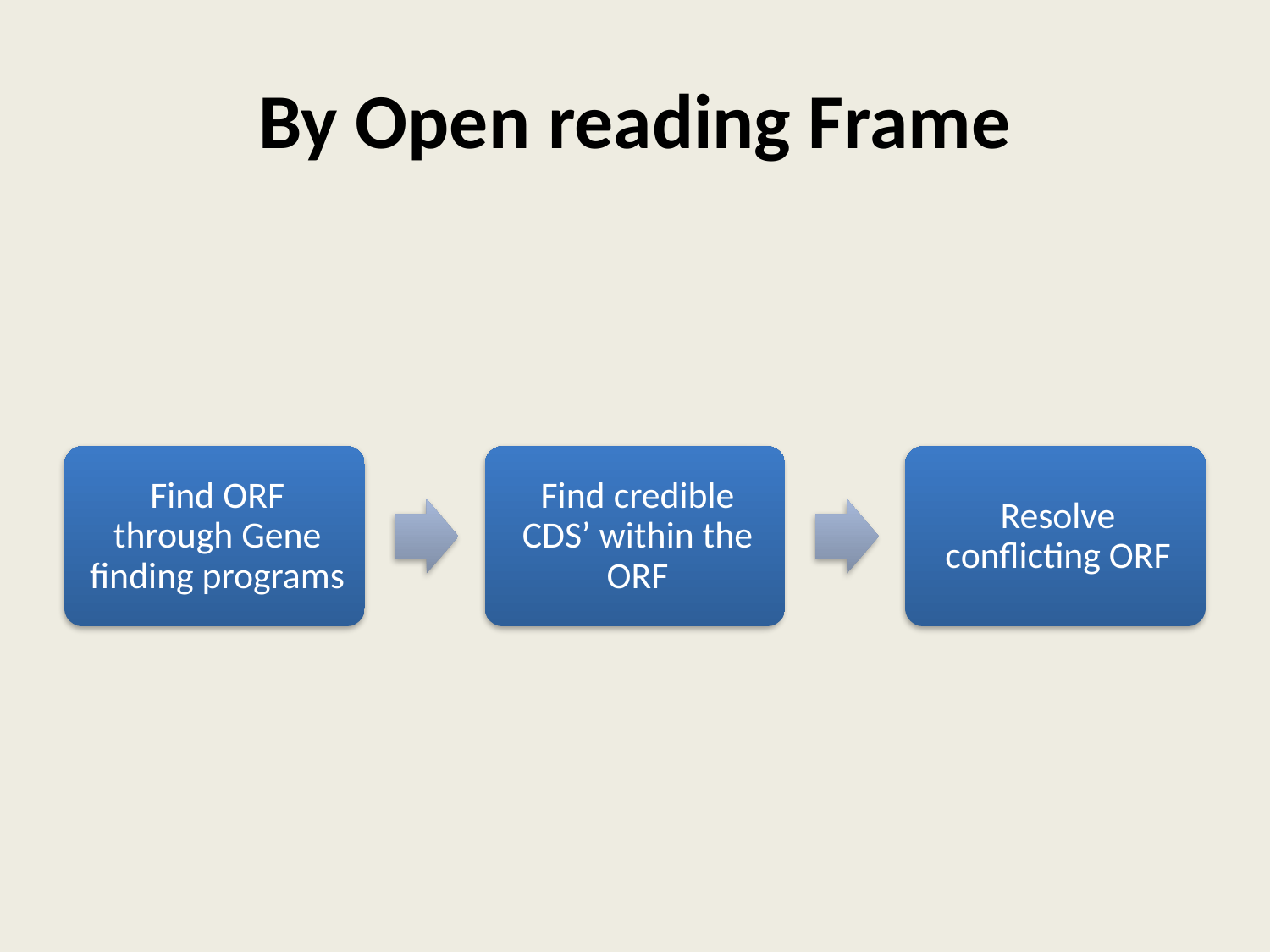

# By Open reading Frame
Find ORF through Gene finding programs

Find credible CDS’ within the ORF

Resolve conflicting ORF